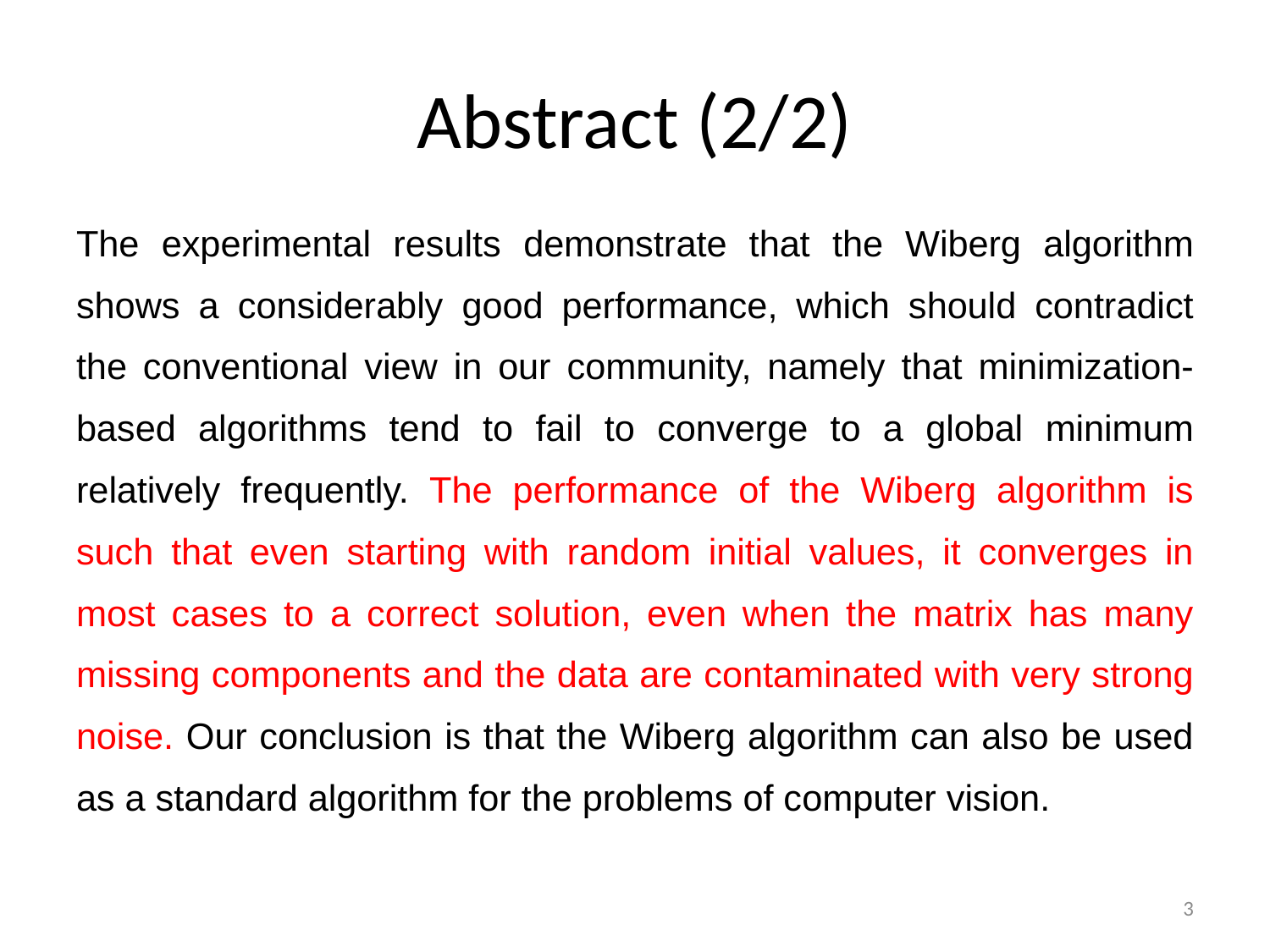

# Abstract (2/2)
The experimental results demonstrate that the Wiberg algorithm shows a considerably good performance, which should contradict the conventional view in our community, namely that minimization-based algorithms tend to fail to converge to a global minimum relatively frequently. The performance of the Wiberg algorithm is such that even starting with random initial values, it converges in most cases to a correct solution, even when the matrix has many missing components and the data are contaminated with very strong noise. Our conclusion is that the Wiberg algorithm can also be used as a standard algorithm for the problems of computer vision.

3